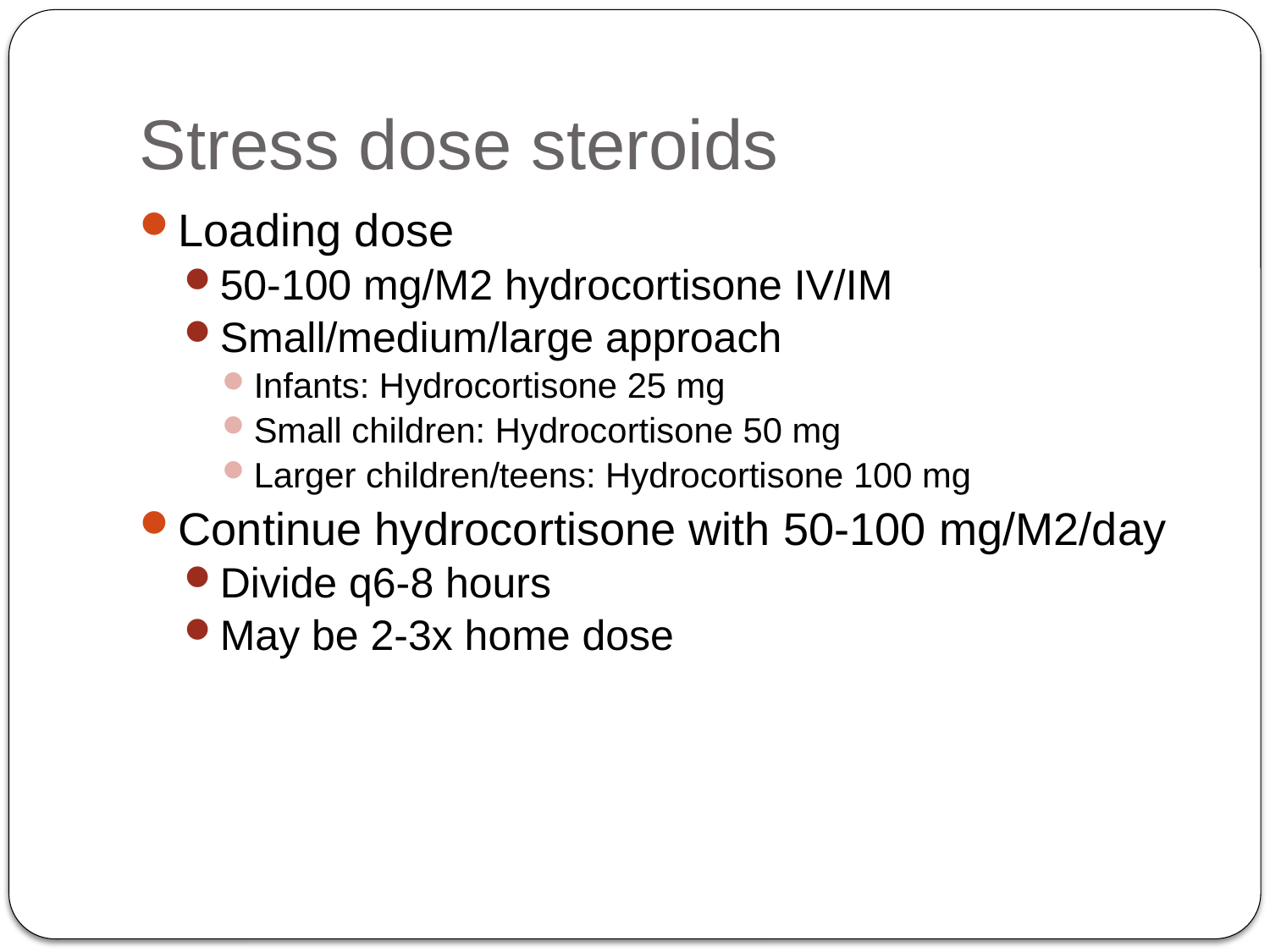

# Stress dose steroids
Loading dose
50-100 mg/M2 hydrocortisone IV/IM
Small/medium/large approach
Infants: Hydrocortisone 25 mg
Small children: Hydrocortisone 50 mg
Larger children/teens: Hydrocortisone 100 mg
Continue hydrocortisone with 50-100 mg/M2/day
Divide q6-8 hours
May be 2-3x home dose